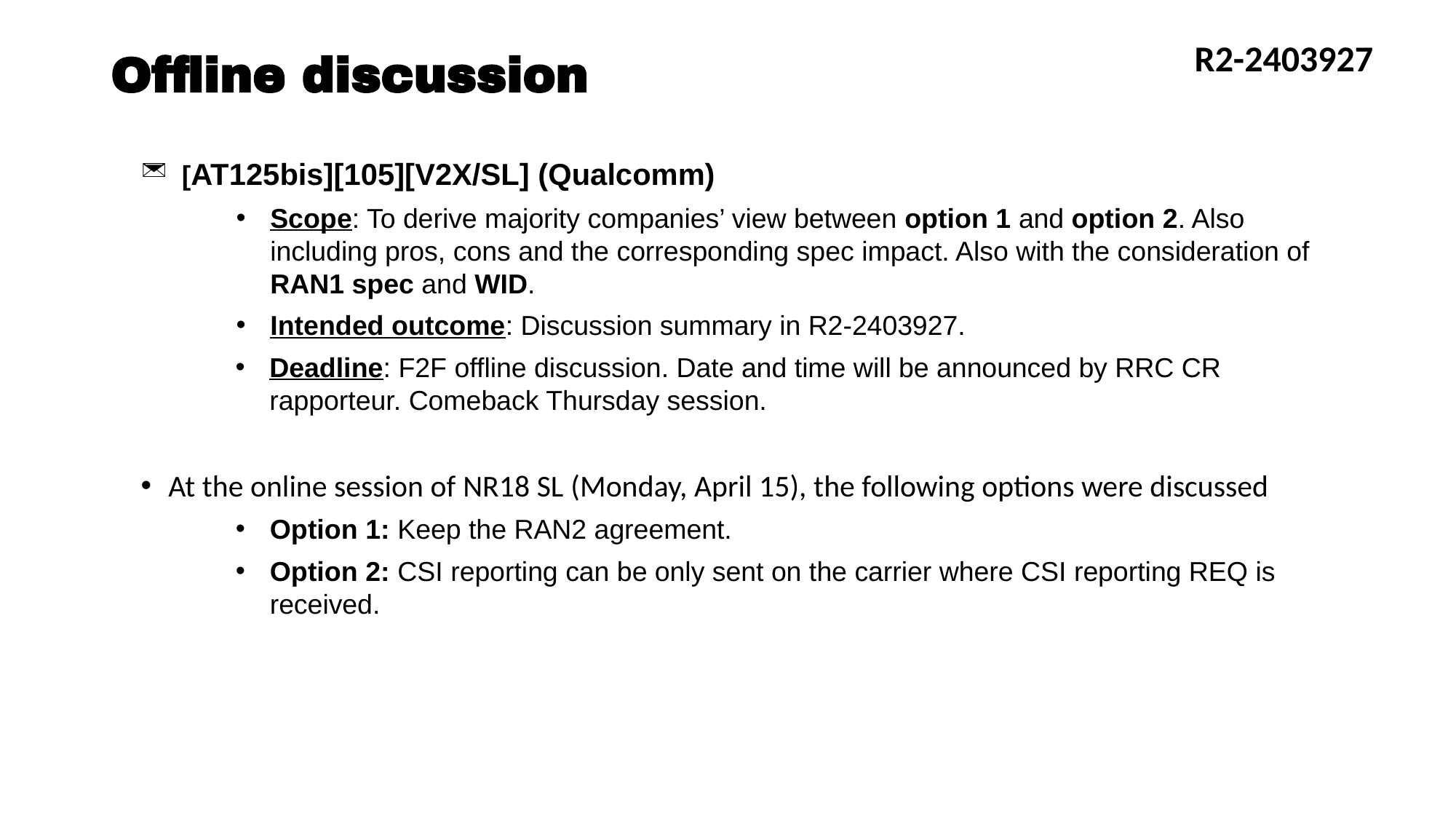

# Offline discussion
[AT125bis][105][V2X/SL] (Qualcomm)
Scope: To derive majority companies’ view between option 1 and option 2. Also including pros, cons and the corresponding spec impact. Also with the consideration of RAN1 spec and WID.
Intended outcome: Discussion summary in R2-2403927.
Deadline: F2F offline discussion. Date and time will be announced by RRC CR rapporteur. Comeback Thursday session.

At the online session of NR18 SL (Monday, April 15), the following options were discussed
Option 1: Keep the RAN2 agreement.
Option 2: CSI reporting can be only sent on the carrier where CSI reporting REQ is received.